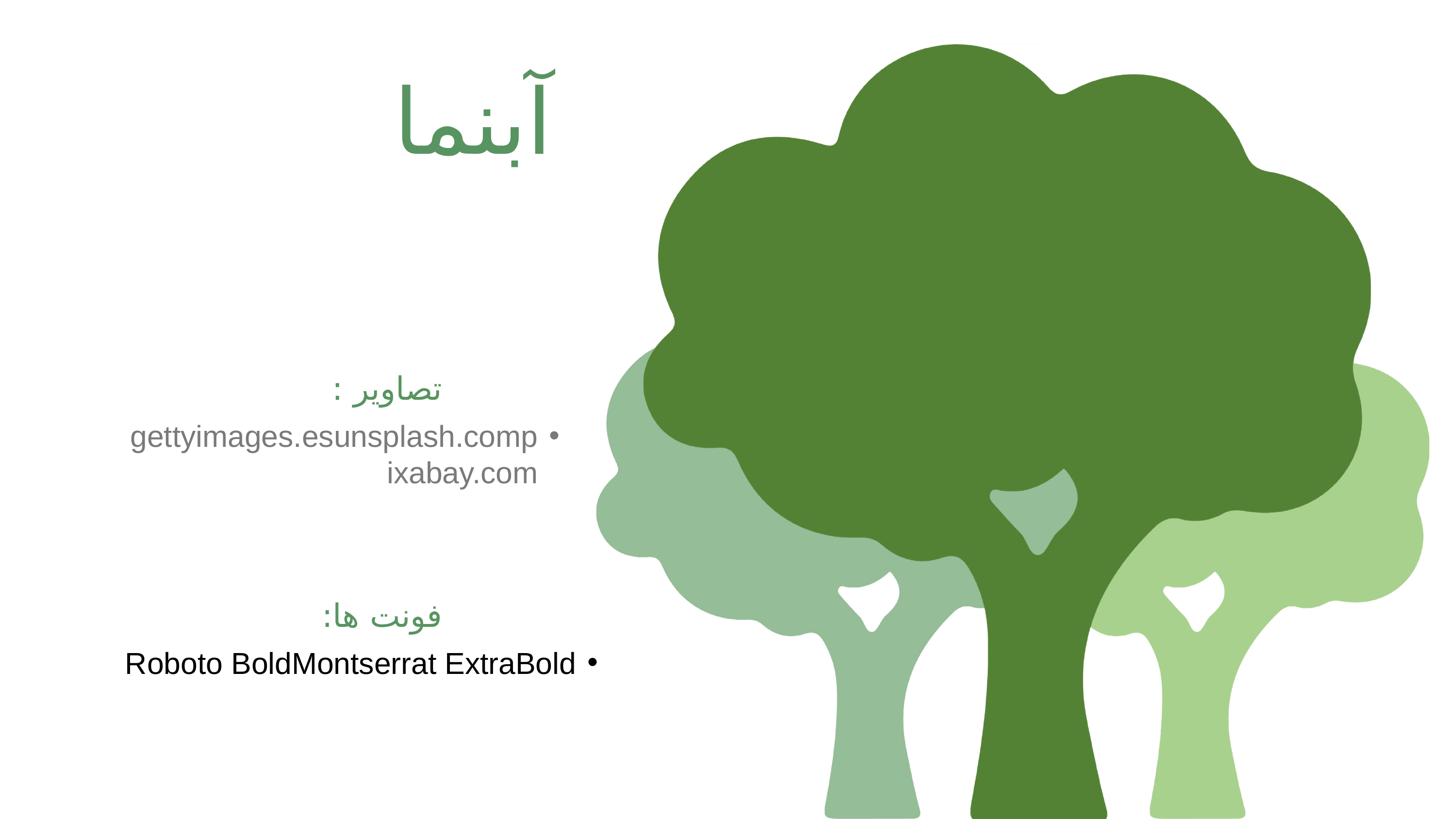

آبنما

تصاویر :
gettyimages.esunsplash.compixabay.com
فونت ها:
Roboto BoldMontserrat ExtraBold